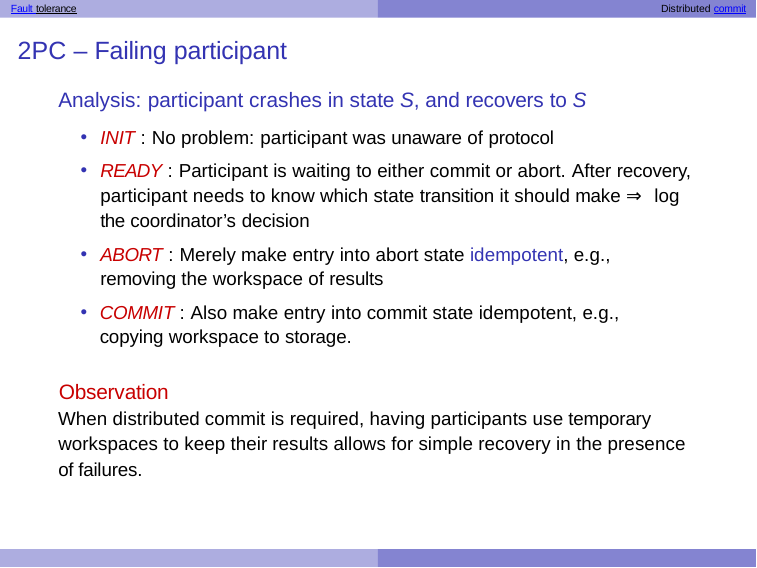

Fault tolerance	Distributed commit
# 2PC – Failing participant
Analysis: participant crashes in state S, and recovers to S
INIT : No problem: participant was unaware of protocol
READY : Participant is waiting to either commit or abort. After recovery, participant needs to know which state transition it should make ⇒ log the coordinator’s decision
ABORT : Merely make entry into abort state idempotent, e.g., removing the workspace of results
COMMIT : Also make entry into commit state idempotent, e.g., copying workspace to storage.

Observation
When distributed commit is required, having participants use temporary workspaces to keep their results allows for simple recovery in the presence of failures.